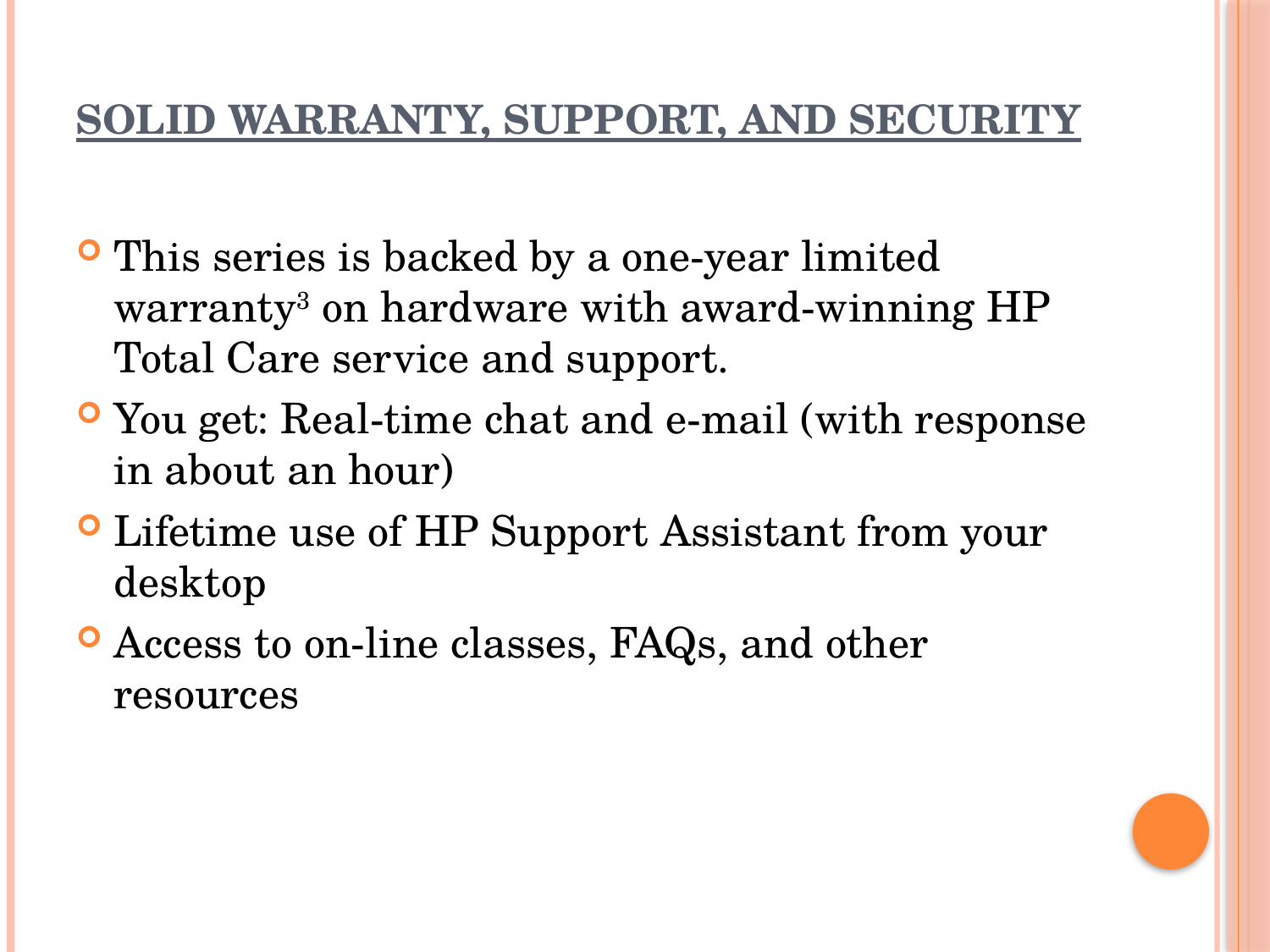

# Solid warranty, support, and security
This series is backed by a one-year limited warranty3 on hardware with award-winning HP Total Care service and support.
You get: Real-time chat and e-mail (with response in about an hour)
Lifetime use of HP Support Assistant from your desktop
Access to on-line classes, FAQs, and other resources